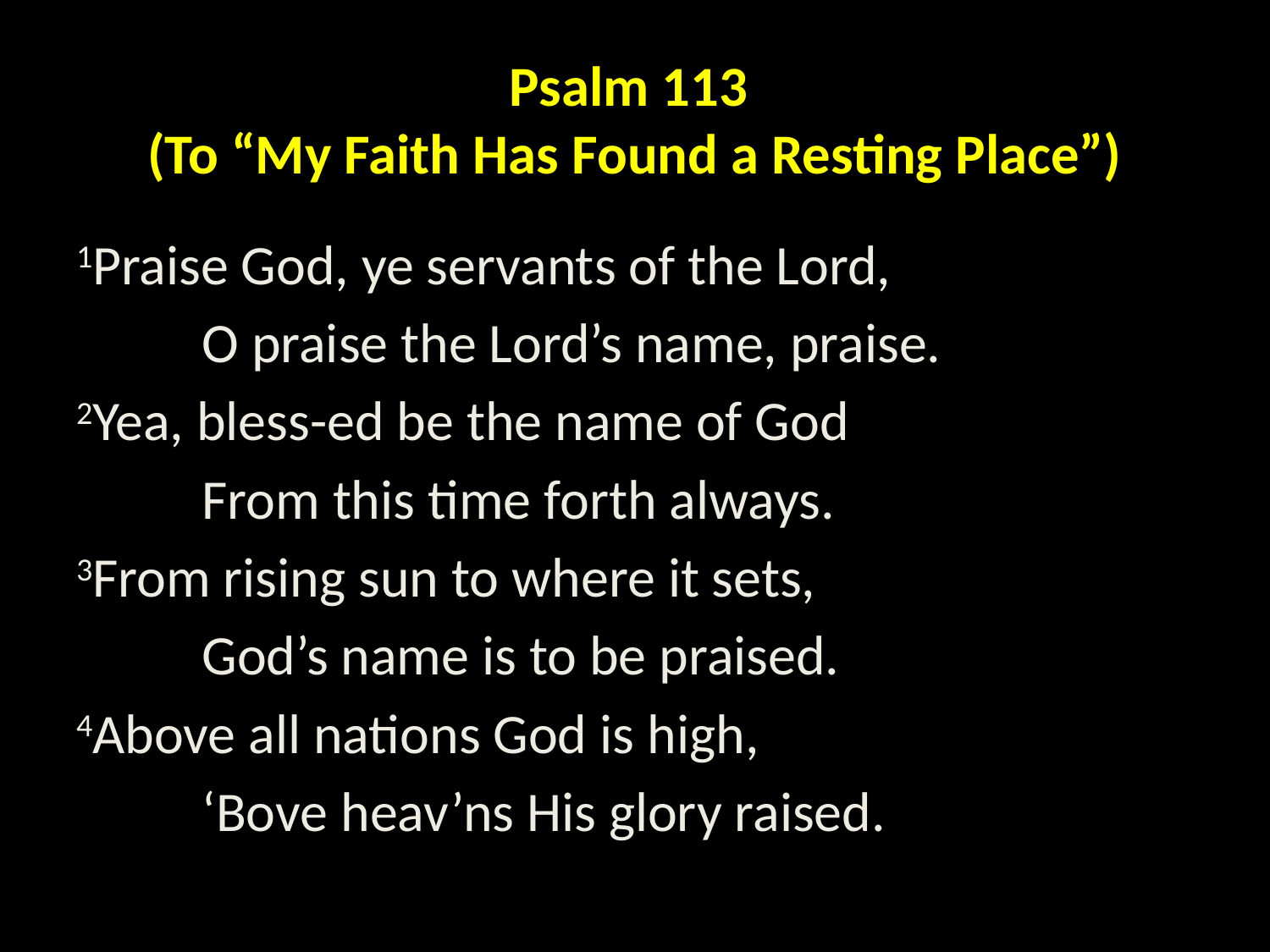

# Psalm 113 (To “My Faith Has Found a Resting Place”)
1Praise God, ye servants of the Lord,
	O praise the Lord’s name, praise.
2Yea, bless-ed be the name of God
	From this time forth always.
3From rising sun to where it sets,
	God’s name is to be praised.
4Above all nations God is high,
	‘Bove heav’ns His glory raised.